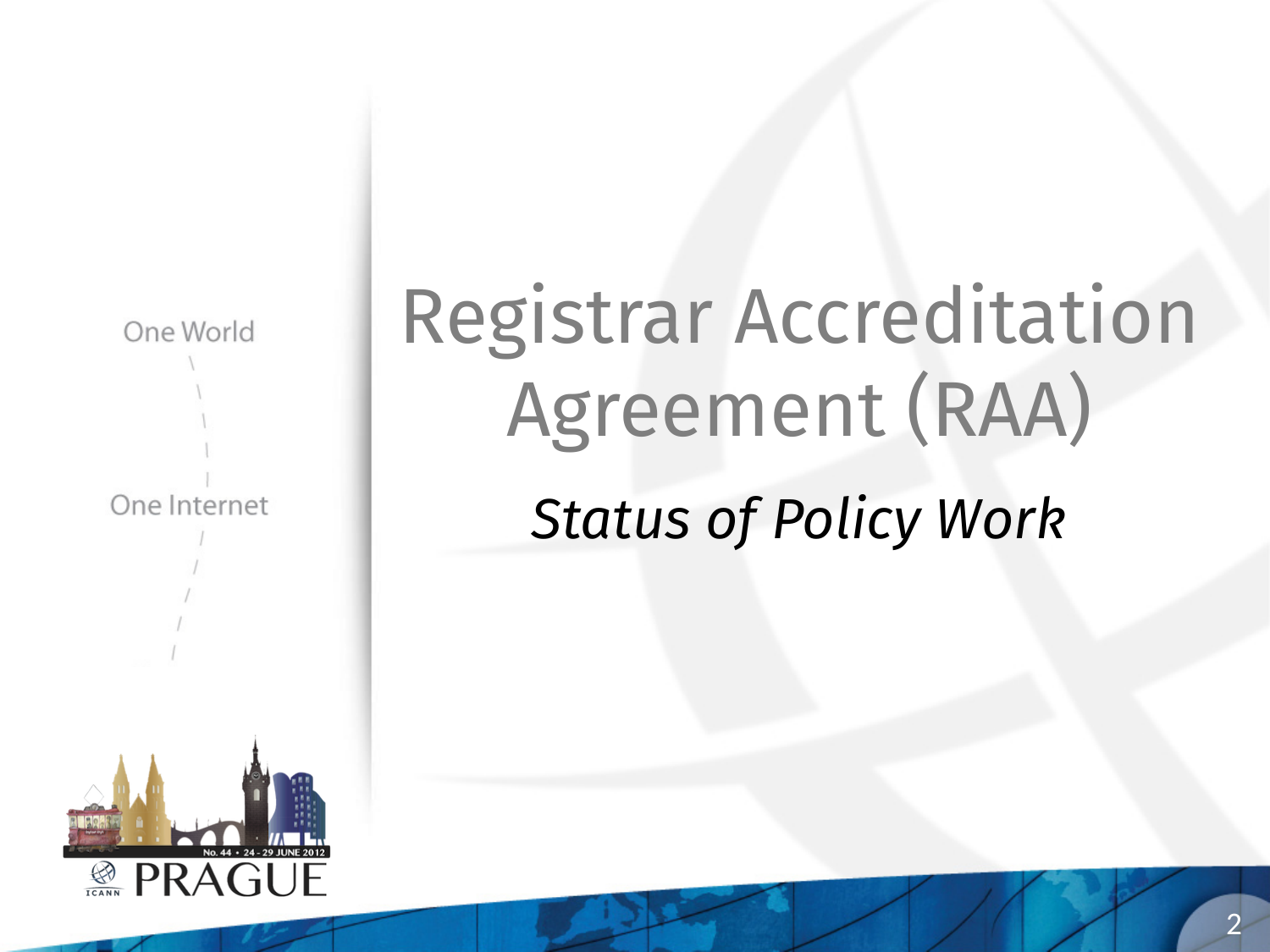

# Registrar Accreditation Agreement (RAA)
Status of Policy Work
2